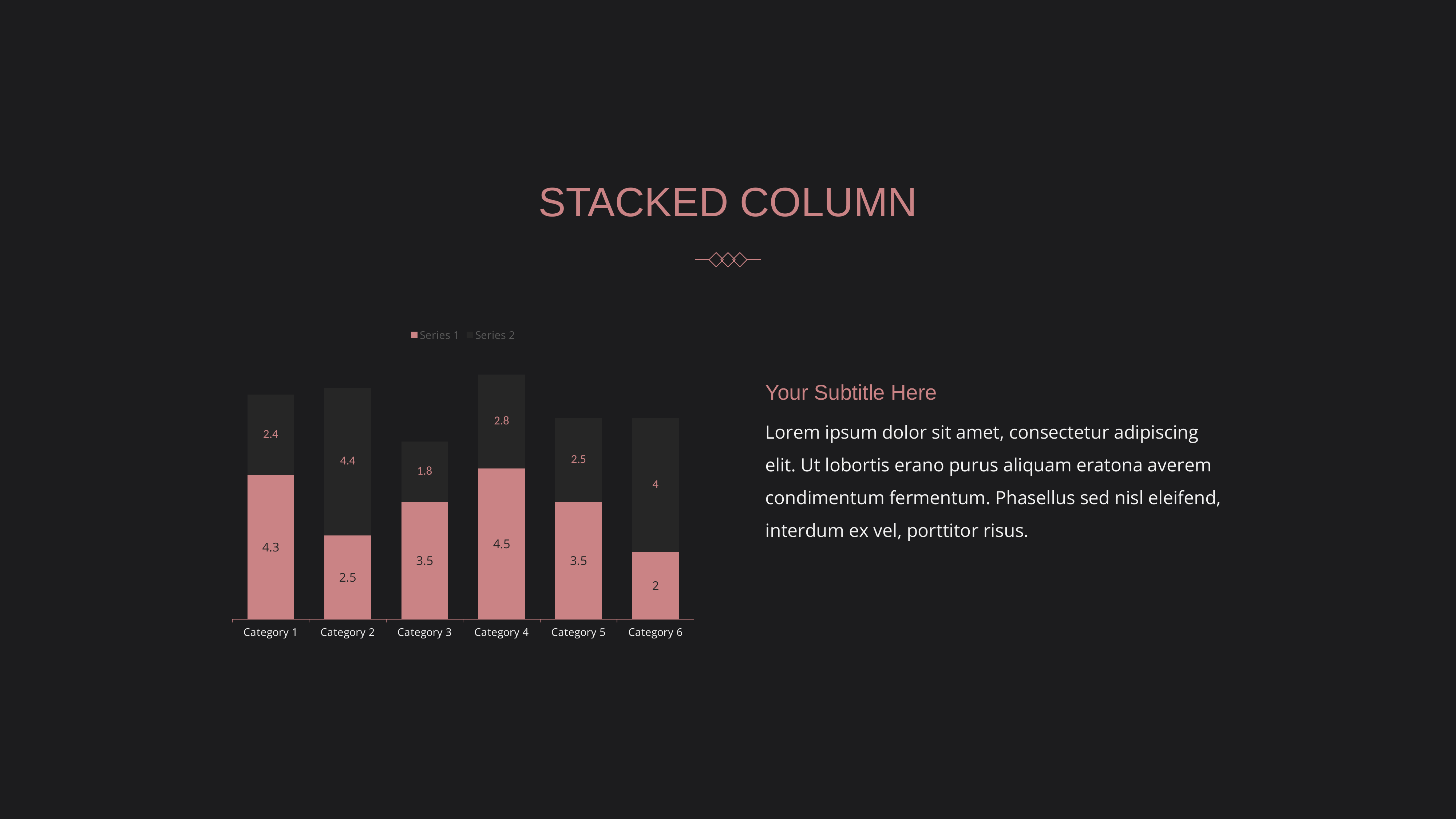

STACKED COLUMN

### Chart

| Category | Series 1 | Series 2 |
|---|---|---|
| Category 1 | 4.3 | 2.4 |
| Category 2 | 2.5 | 4.4 |
| Category 3 | 3.5 | 1.8 |
| Category 4 | 4.5 | 2.8 |
| Category 5 | 3.5 | 2.5 |
| Category 6 | 2.0 | 4.0 |
Your Subtitle Here
Lorem ipsum dolor sit amet, consectetur adipiscing elit. Ut lobortis erano purus aliquam eratona averem condimentum fermentum. Phasellus sed nisl eleifend, interdum ex vel, porttitor risus.